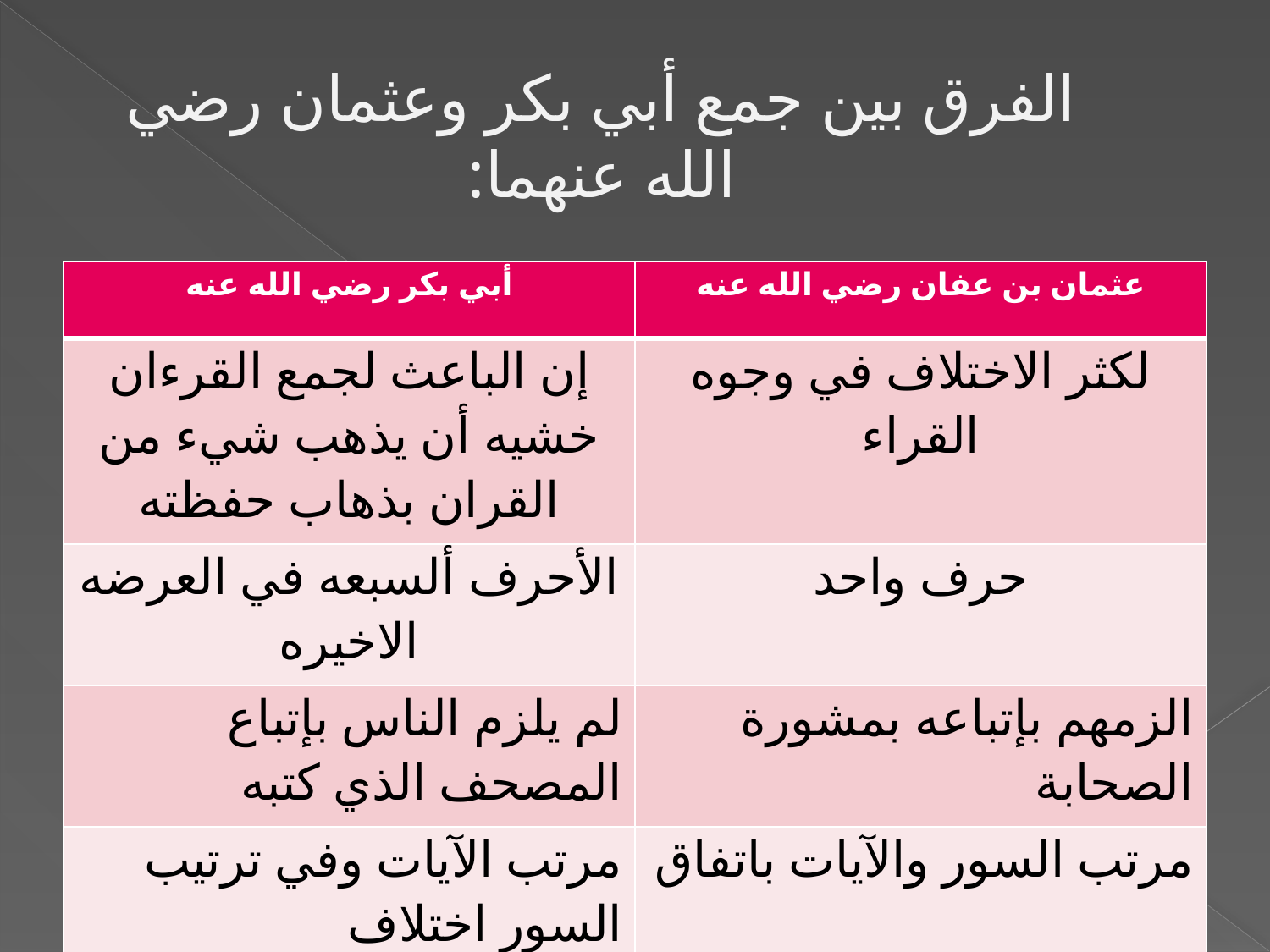

# الفرق بين جمع أبي بكر وعثمان رضي الله عنهما:
| أبي بكر رضي الله عنه | عثمان بن عفان رضي الله عنه |
| --- | --- |
| إن الباعث لجمع القرءان خشيه أن يذهب شيء من القران بذهاب حفظته | لكثر الاختلاف في وجوه القراء |
| الأحرف ألسبعه في العرضه الاخيره | حرف واحد |
| لم يلزم الناس بإتباع المصحف الذي كتبه | الزمهم بإتباعه بمشورة الصحابة |
| مرتب الآيات وفي ترتيب السور اختلاف | مرتب السور والآيات باتفاق |